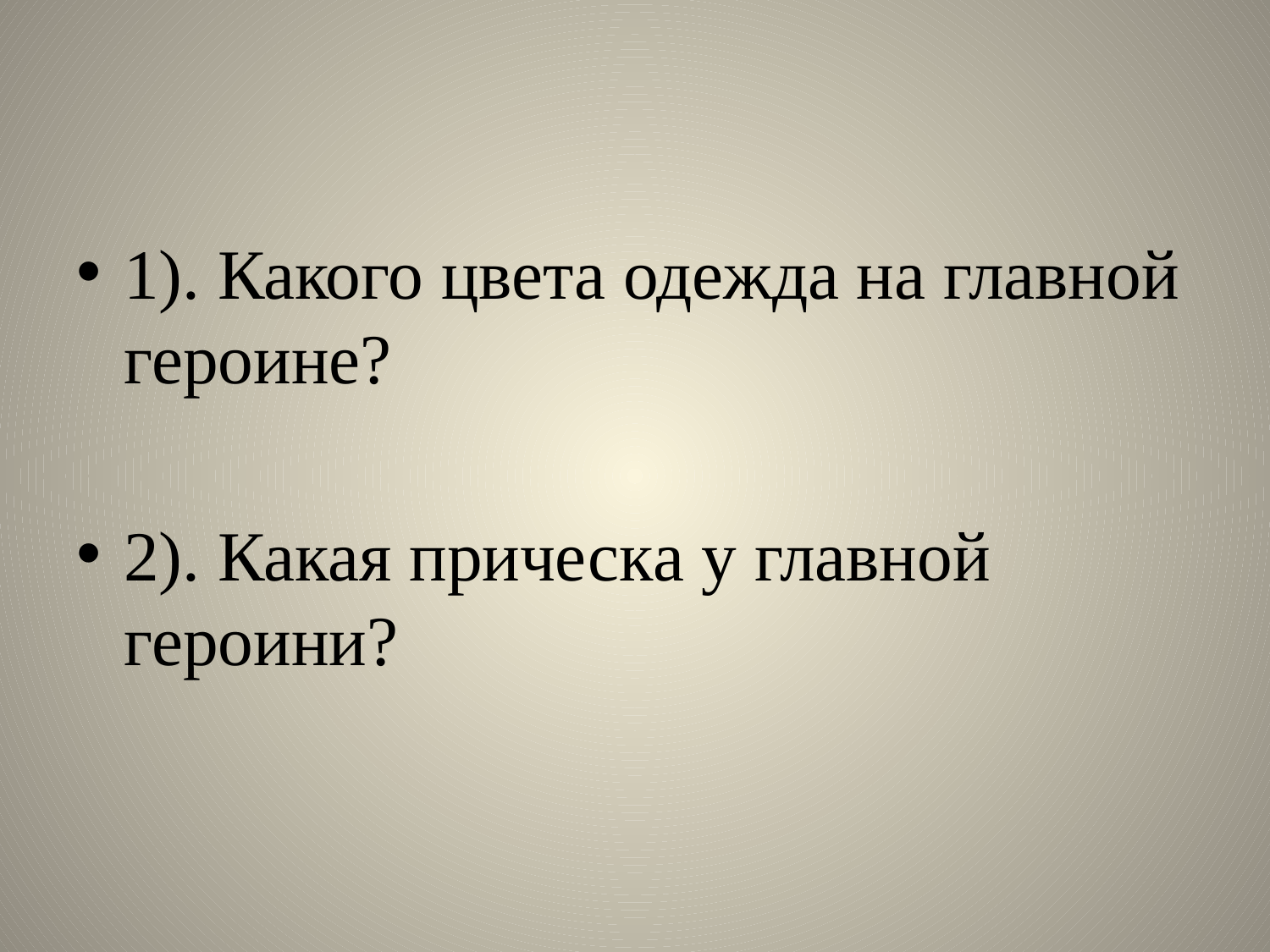

#
1). Какого цвета одежда на главной героине?

2). Какая прическа у главной героини?